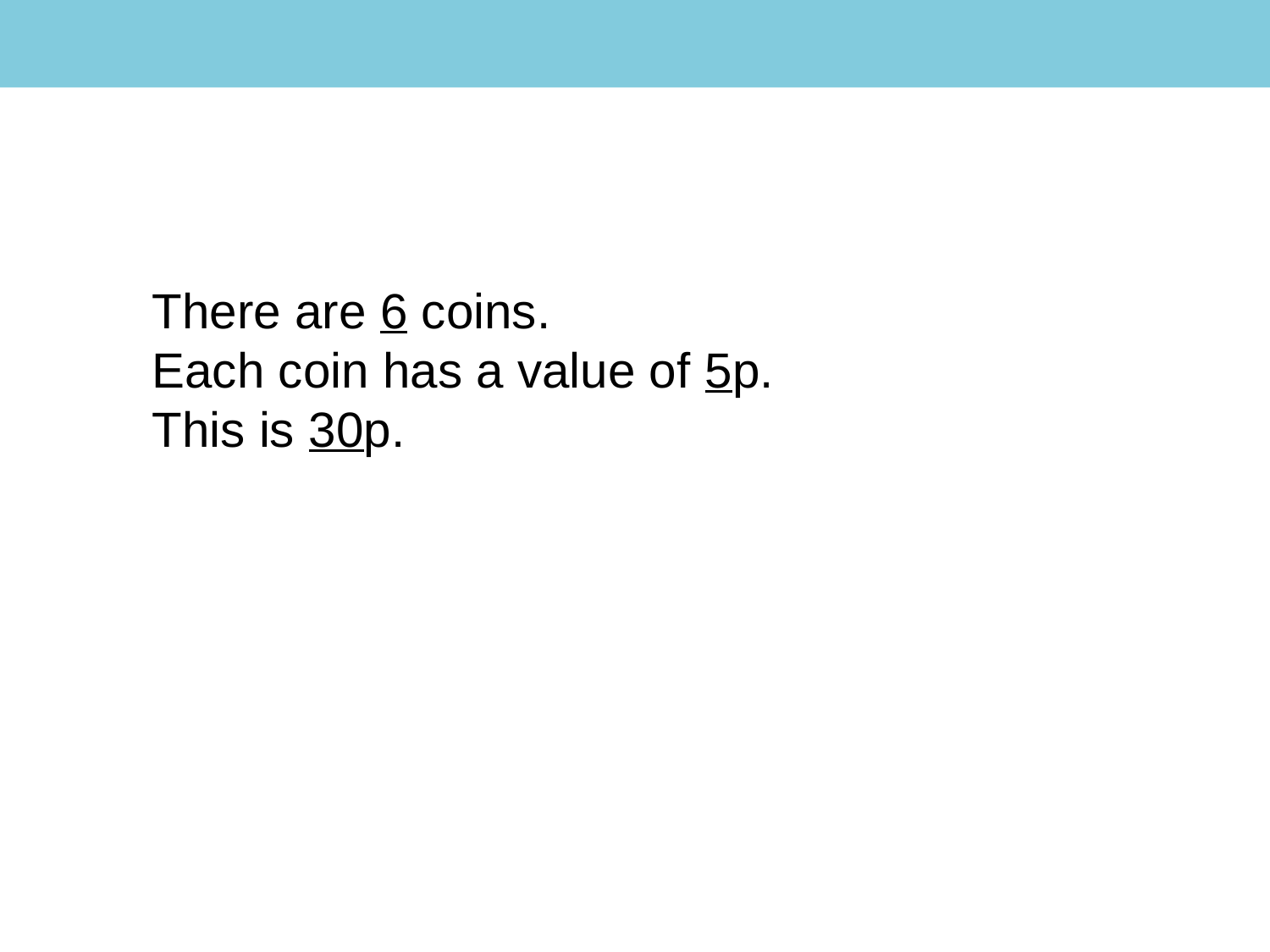

KS1 Multiplication Lesson 11
#
There are 6 coins.
Each coin has a value of 5p.
This is 30p.